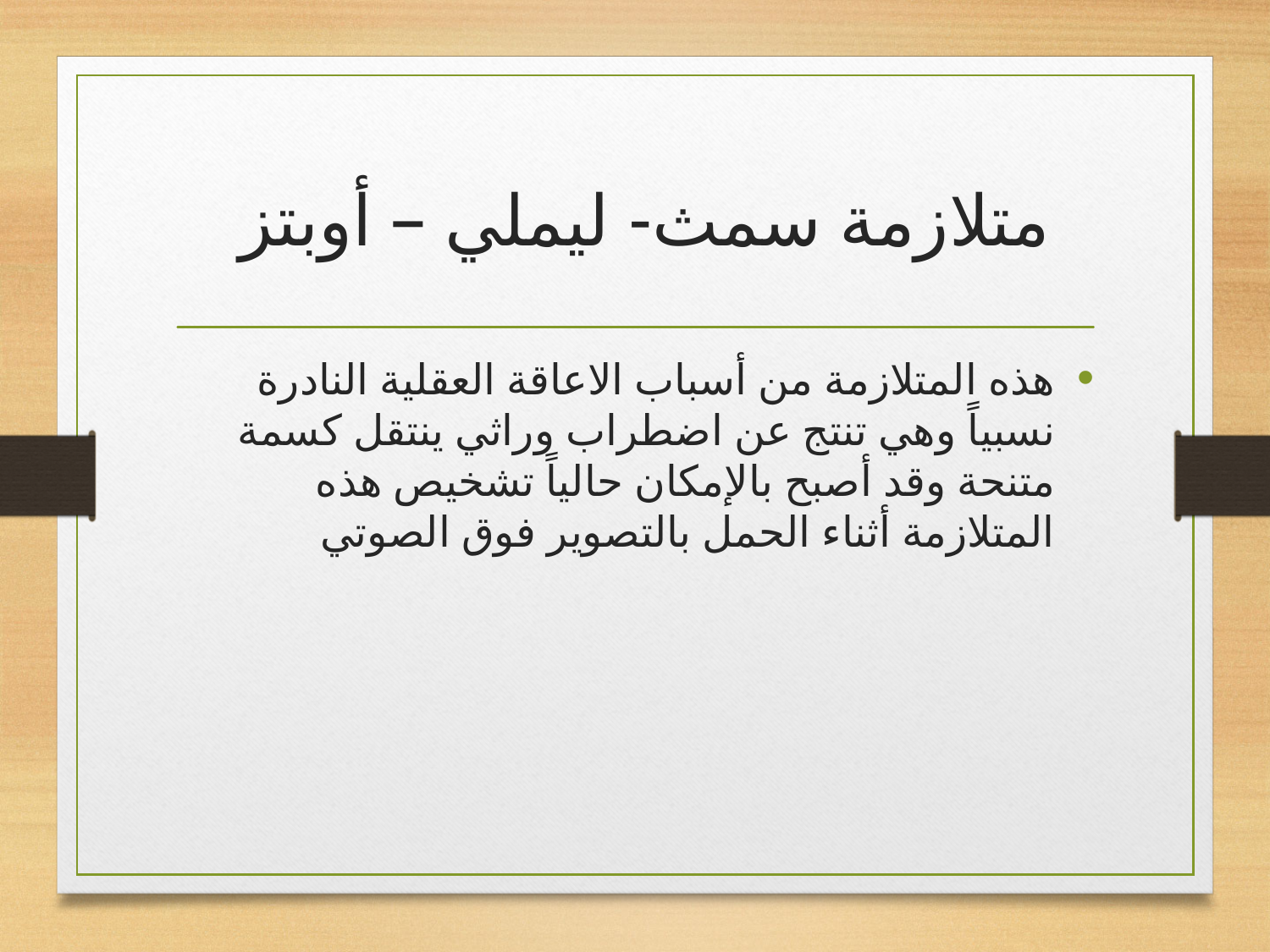

# متلازمة سمث- ليملي – أوبتز
هذه المتلازمة من أسباب الاعاقة العقلية النادرة نسبياً وهي تنتج عن اضطراب وراثي ينتقل كسمة متنحة وقد أصبح بالإمكان حالياً تشخيص هذه المتلازمة أثناء الحمل بالتصوير فوق الصوتي